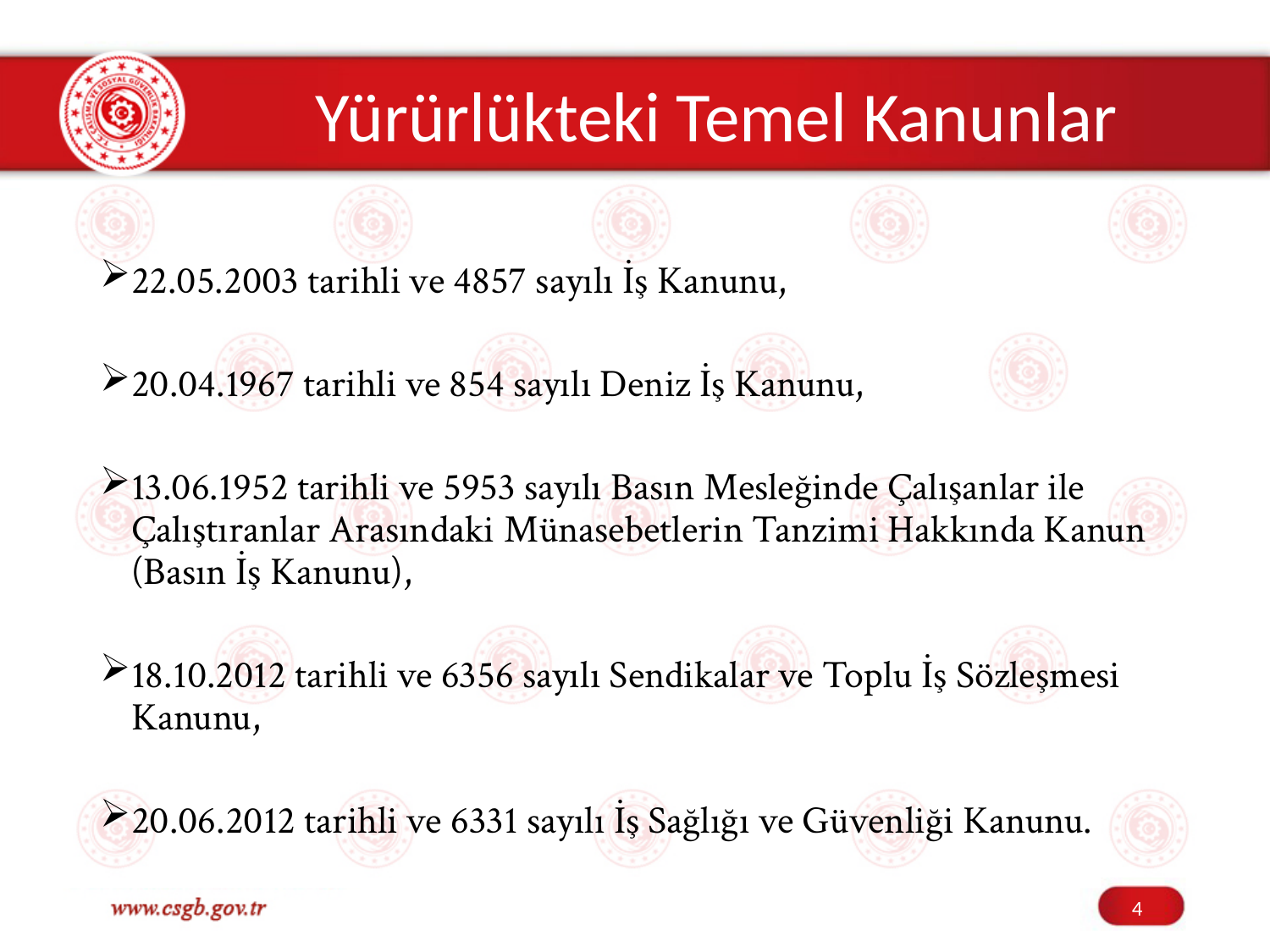

# Yürürlükteki Temel Kanunlar
22.05.2003 tarihli ve 4857 sayılı İş Kanunu,

20.04.1967 tarihli ve 854 sayılı Deniz İş Kanunu,

13.06.1952 tarihli ve 5953 sayılı Basın Mesleğinde Çalışanlar ile Çalıştıranlar Arasındaki Münasebetlerin Tanzimi Hakkında Kanun (Basın İş Kanunu),

18.10.2012 tarihli ve 6356 sayılı Sendikalar ve Toplu İş Sözleşmesi Kanunu,

20.06.2012 tarihli ve 6331 sayılı İş Sağlığı ve Güvenliği Kanunu.

                                        4